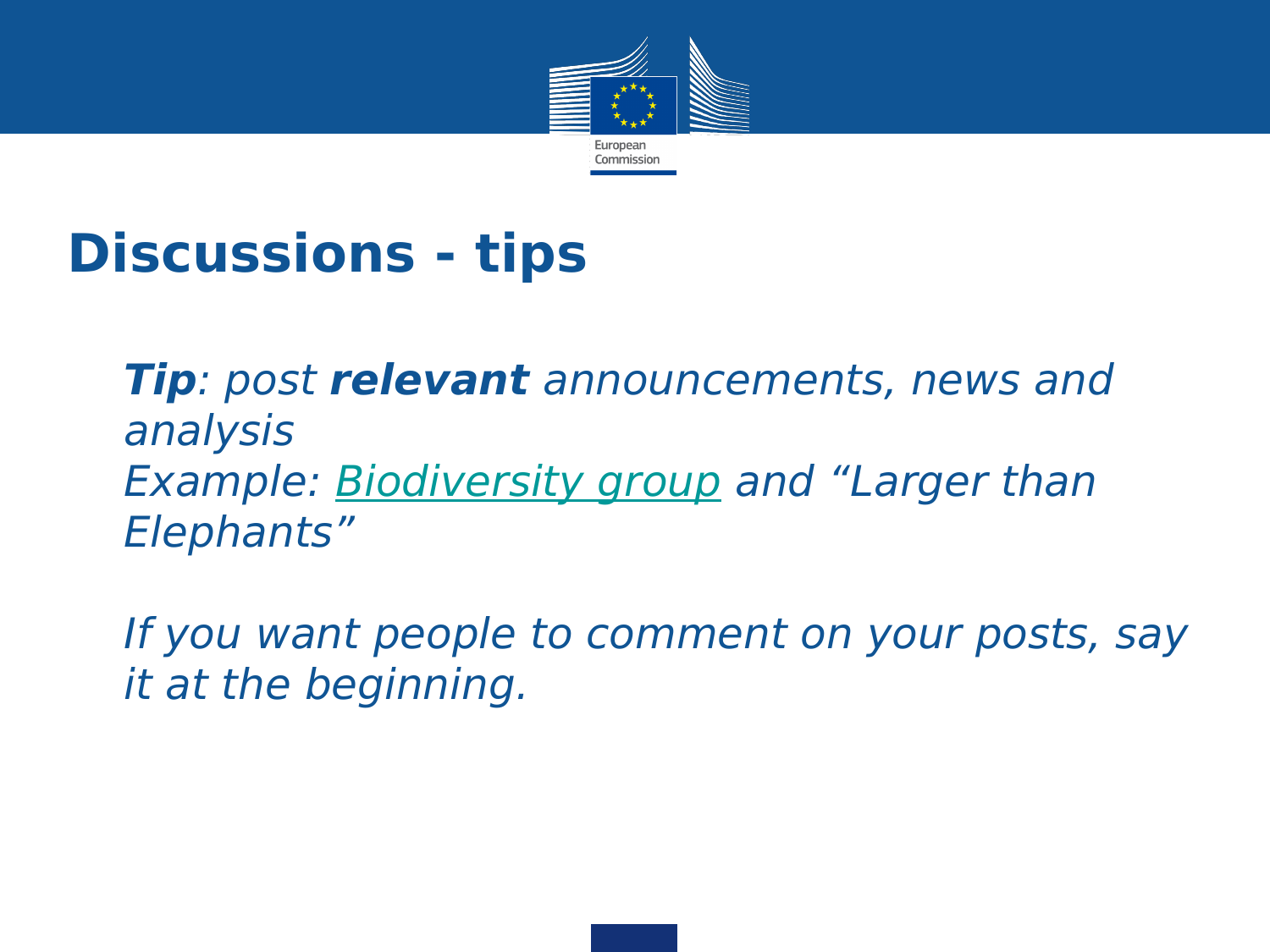

# Discussions - tips
Tip: post relevant announcements, news and analysis
Example: Biodiversity group and “Larger than Elephants”
If you want people to comment on your posts, say it at the beginning.